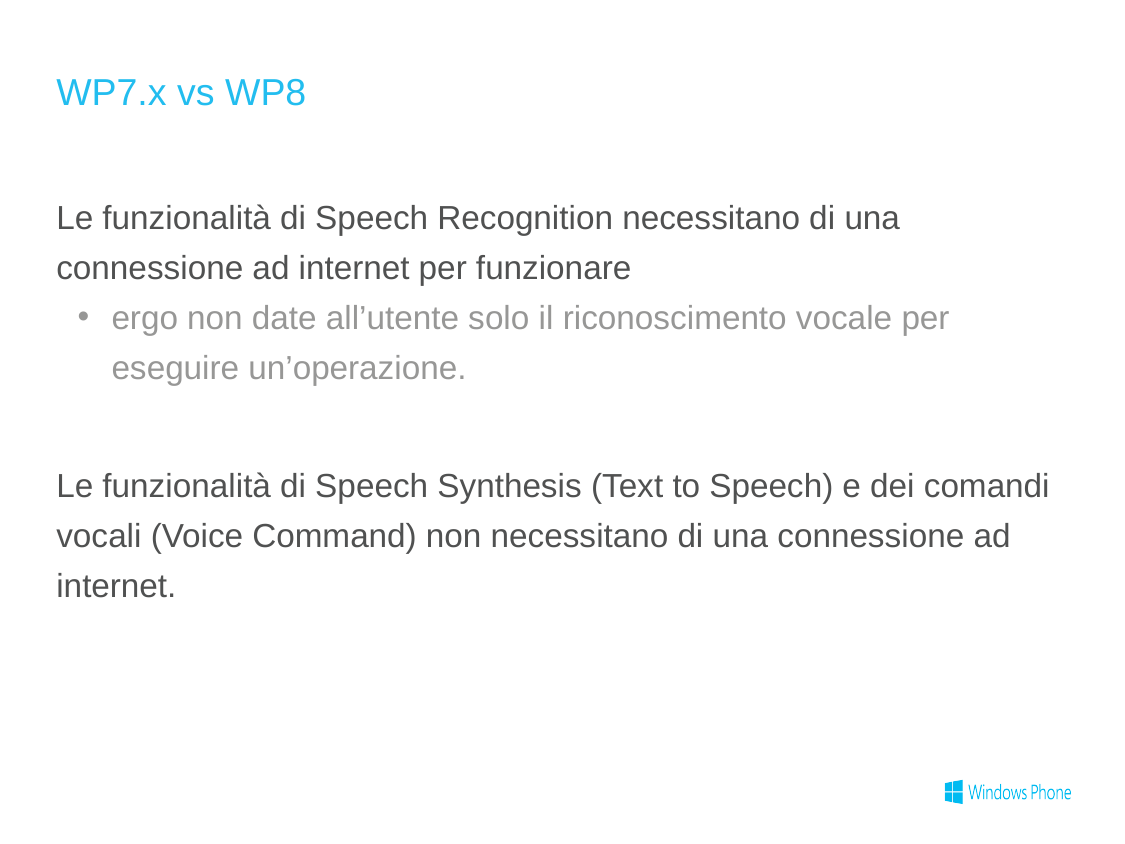

# WP7.x vs WP8
Le funzionalità di Speech Recognition necessitano di una connessione ad internet per funzionare
ergo non date all’utente solo il riconoscimento vocale per eseguire un’operazione.

Le funzionalità di Speech Synthesis (Text to Speech) e dei comandi vocali (Voice Command) non necessitano di una connessione ad internet.